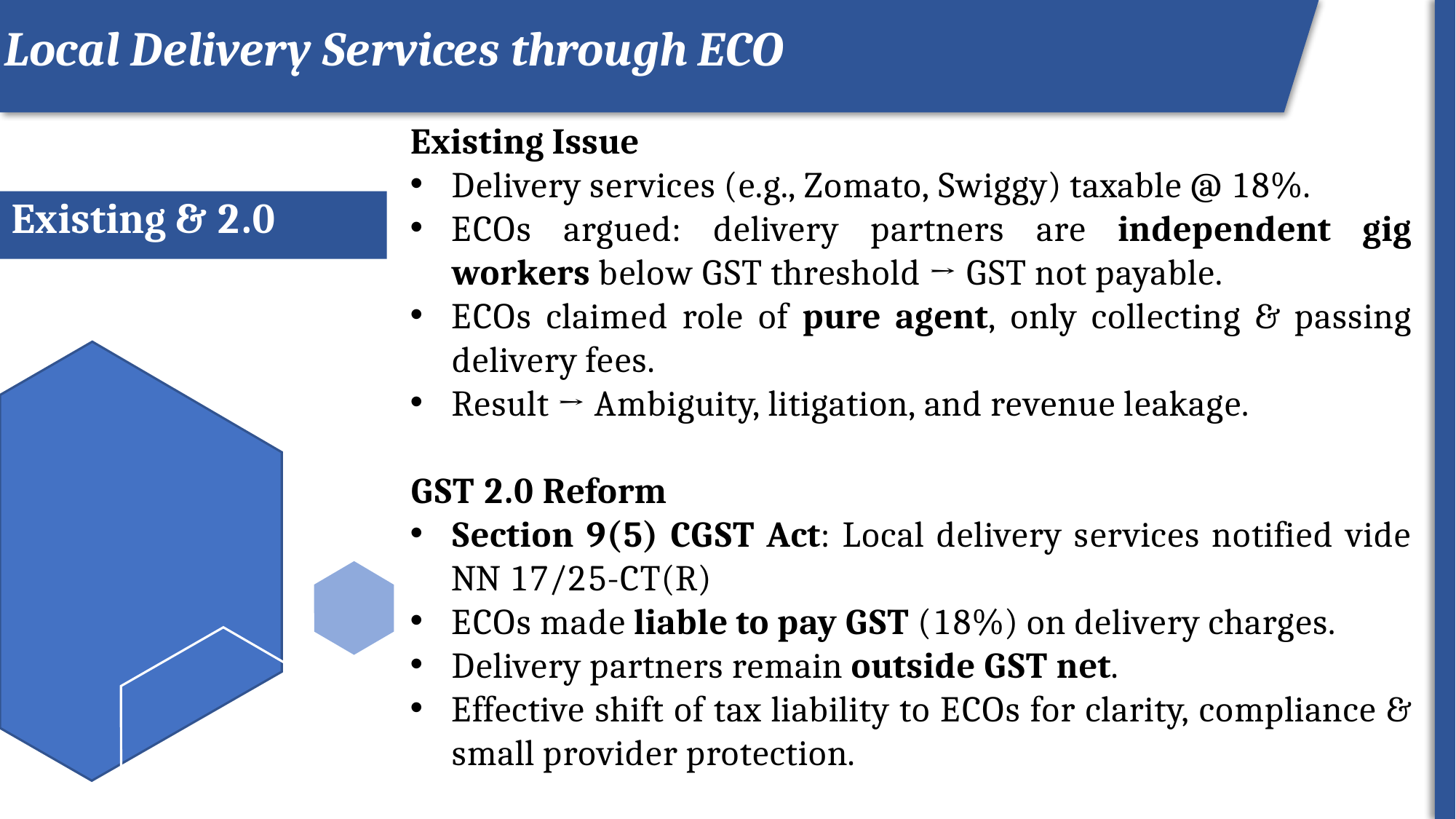

Local Delivery Services through ECO
Existing Issue
Delivery services (e.g., Zomato, Swiggy) taxable @ 18%.
ECOs argued: delivery partners are independent gig workers below GST threshold → GST not payable.
ECOs claimed role of pure agent, only collecting & passing delivery fees.
Result → Ambiguity, litigation, and revenue leakage.

GST 2.0 Reform
Section 9(5) CGST Act: Local delivery services notified vide NN 17/25-CT(R)
ECOs made liable to pay GST (18%) on delivery charges.
Delivery partners remain outside GST net.
Effective shift of tax liability to ECOs for clarity, compliance & small provider protection.

ROI
# Existing & 2.0
38